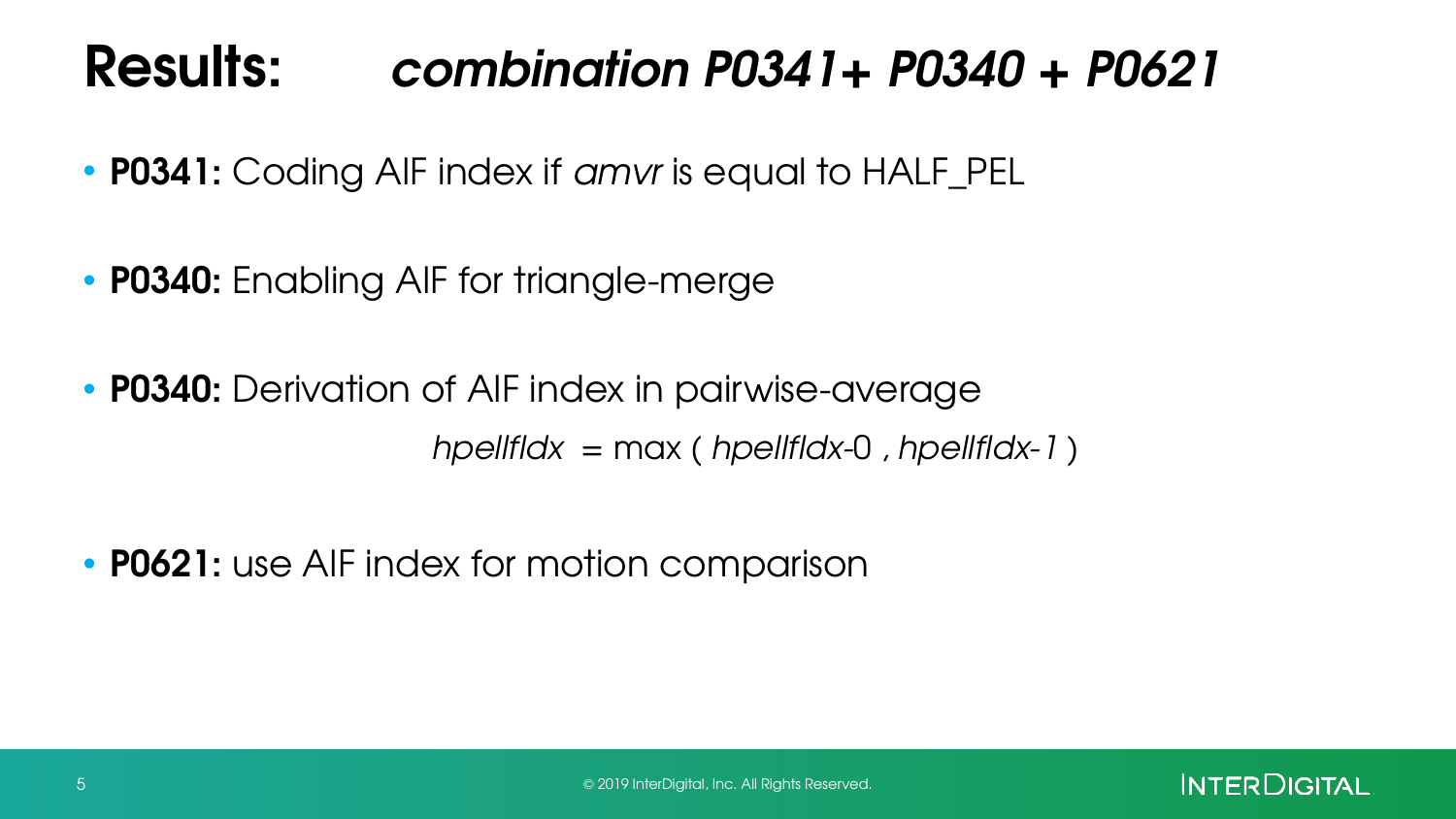

# Results: 	 combination P0341+ P0340 + P0621
P0341: Coding AIF index if amvr is equal to HALF_PEL

P0340: Enabling AIF for triangle-merge

P0340: Derivation of AIF index in pairwise-average
hpelIfIdx  = max ( hpelIfIdx-0 , hpelIfIdx-1 )

P0621: use AIF index for motion comparison

5
© 2019 InterDigital, Inc. All Rights Reserved.